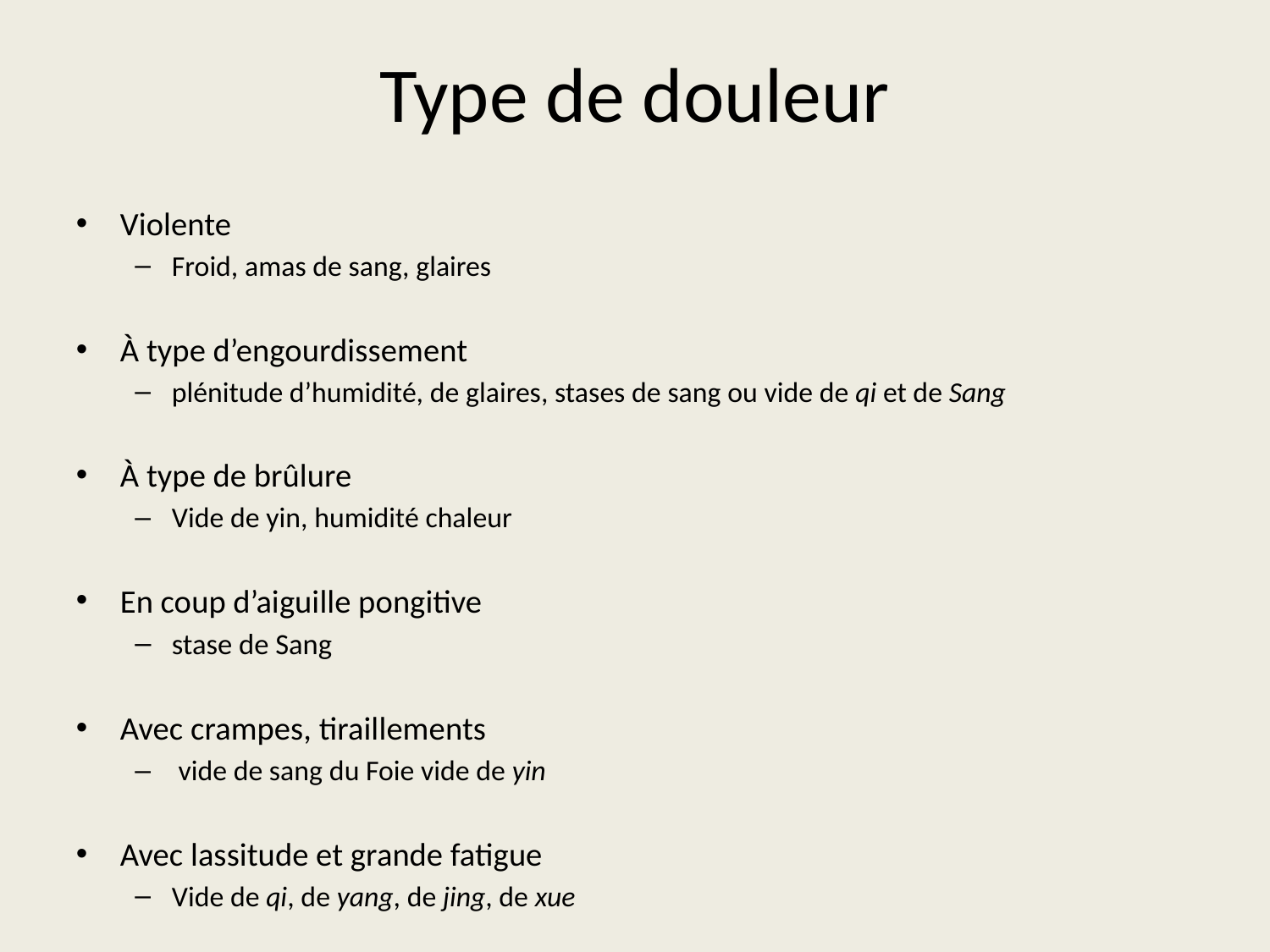

# Type de douleur
Violente
Froid, amas de sang, glaires

À type d’engourdissement
plénitude d’humidité, de glaires, stases de sang ou vide de qi et de Sang

À type de brûlure
Vide de yin, humidité chaleur

En coup d’aiguille pongitive
stase de Sang

Avec crampes, tiraillements
 vide de sang du Foie vide de yin

Avec lassitude et grande fatigue
Vide de qi, de yang, de jing, de xue